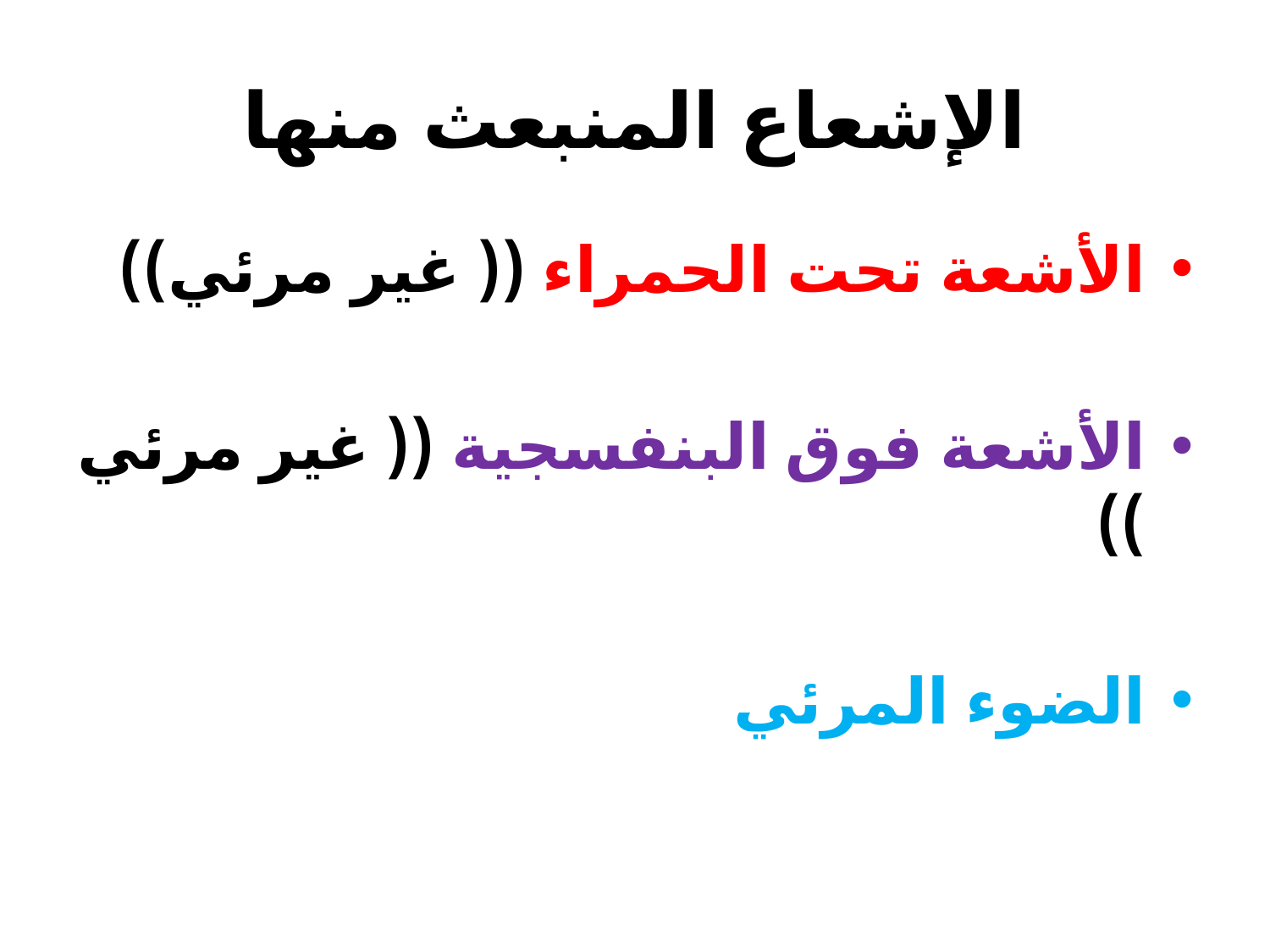

# الإشعاع المنبعث منها
الأشعة تحت الحمراء (( غير مرئي))

الأشعة فوق البنفسجية (( غير مرئي ))

الضوء المرئي